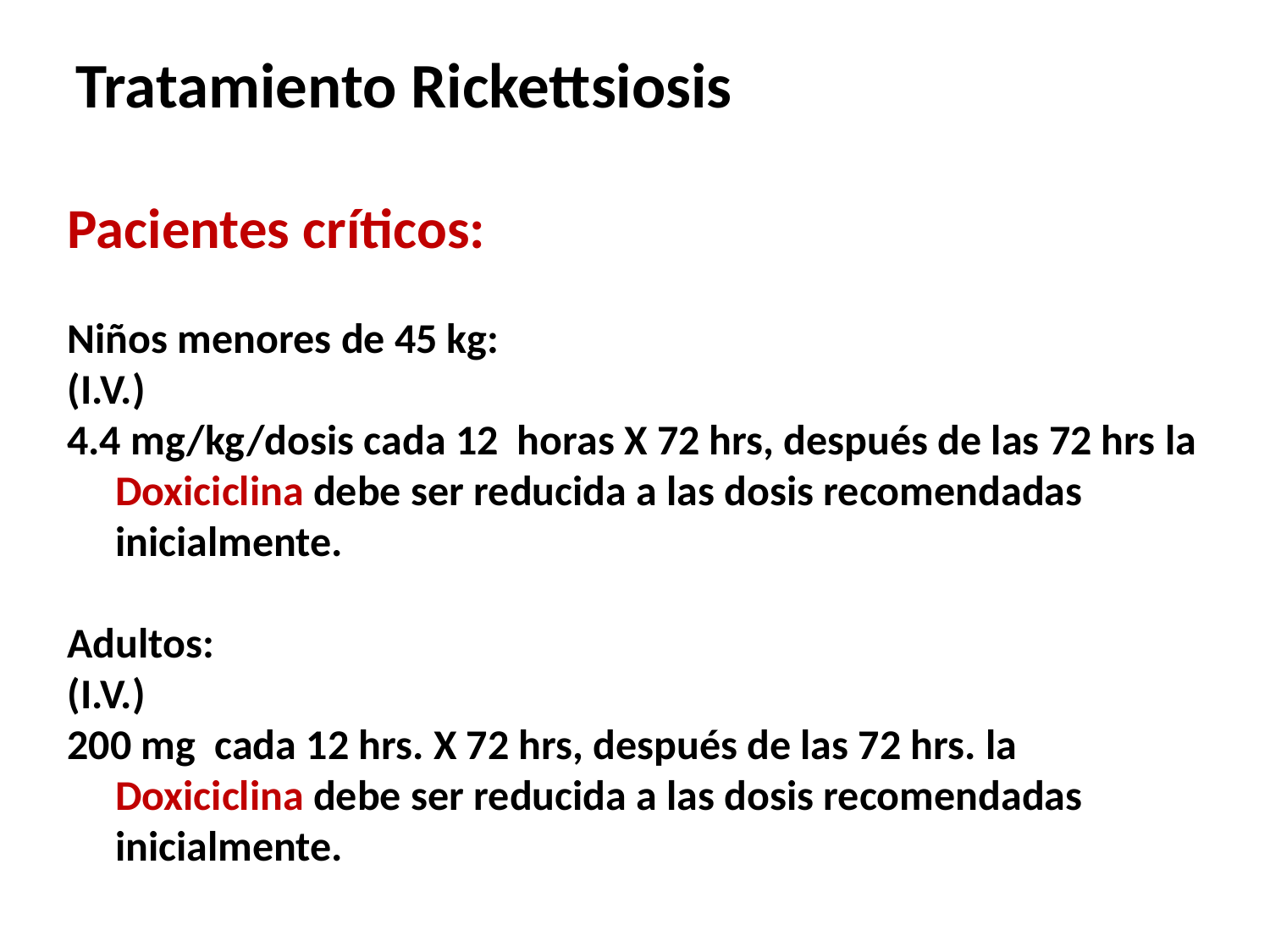

Tratamiento Rickettsiosis
Pacientes críticos:

Niños menores de 45 kg:
(I.V.)
4.4 mg/kg/dosis cada 12  horas X 72 hrs, después de las 72 hrs la Doxiciclina debe ser reducida a las dosis recomendadas inicialmente.

Adultos:
(I.V.)
200 mg  cada 12 hrs. X 72 hrs, después de las 72 hrs. la Doxiciclina debe ser reducida a las dosis recomendadas inicialmente.